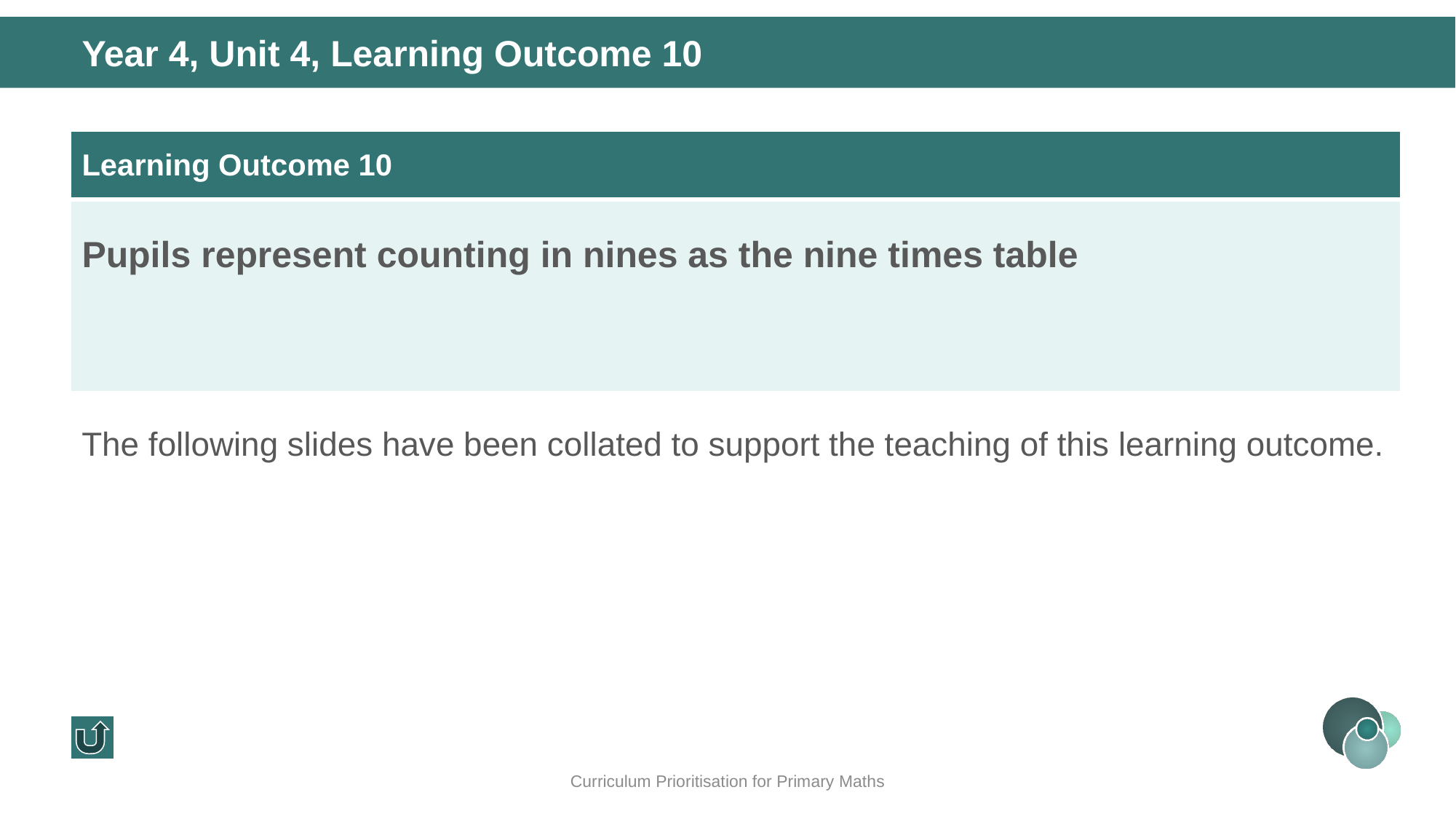

Year 4, Unit 4, Learning Outcome 10
| Learning Outcome 10 |
| --- |
| Pupils represent counting in nines as the nine times table |
The following slides have been collated to support the teaching of this learning outcome.

Curriculum Prioritisation for Primary Maths